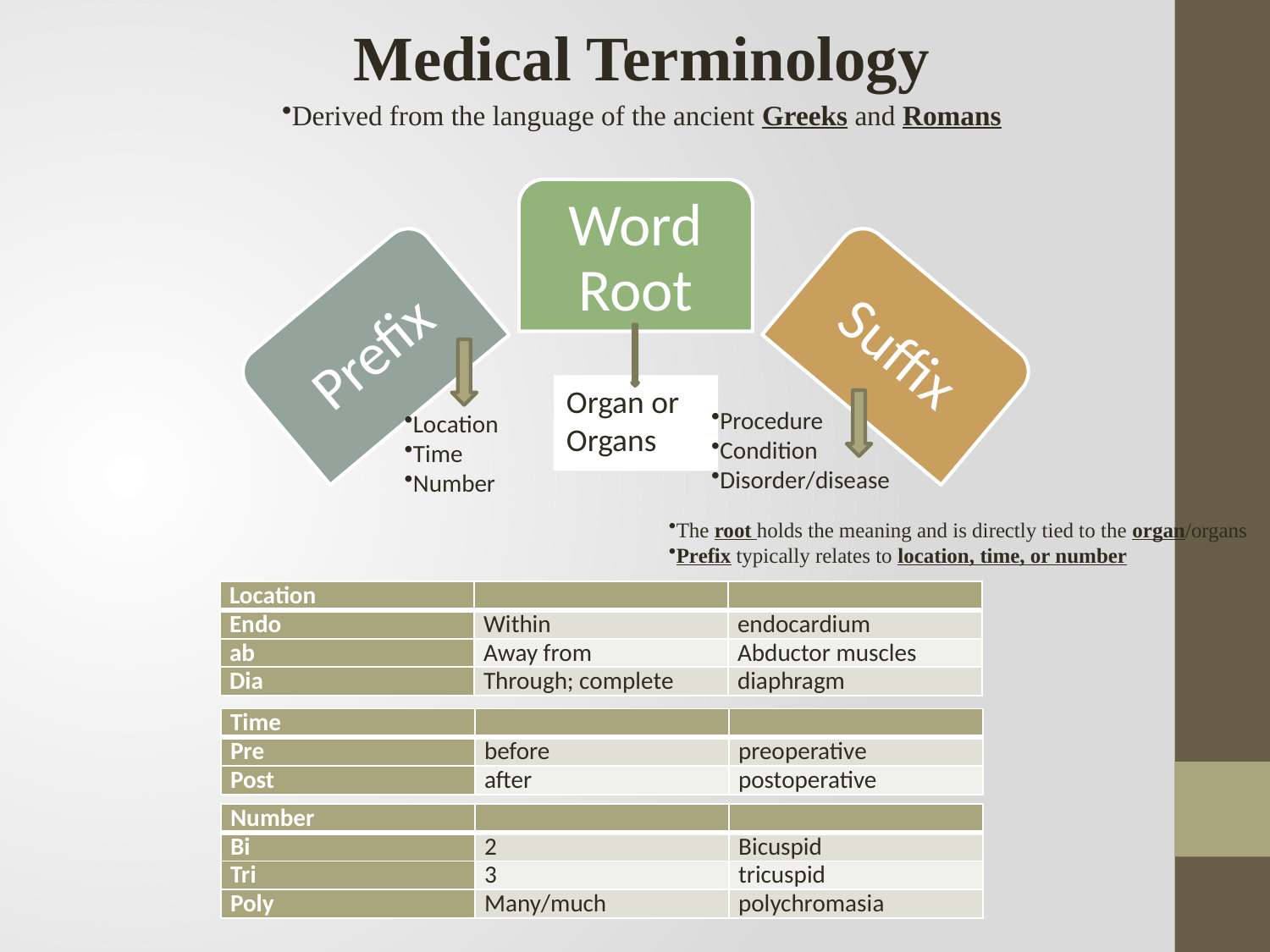

Medical Terminology

Derived from the language of the ancient Greeks and Romans

Prefix
Word Root
Suffix

Organ or Organs

Procedure
Condition
Disorder/disease
Location
Time
Number

The root holds the meaning and is directly tied to the organ/organs
Prefix typically relates to location, time, or number

| Location |  |  |
| --- | --- | --- |
| Endo | Within | endocardium |
| ab | Away from | Abductor muscles |
| Dia | Through; complete | diaphragm |

| Time |  |  |
| --- | --- | --- |
| Pre | before | preoperative |
| Post | after | postoperative |
| Number |  |  |
| --- | --- | --- |
| Bi | 2 | Bicuspid |
| Tri | 3 | tricuspid |
| Poly | Many/much | polychromasia |